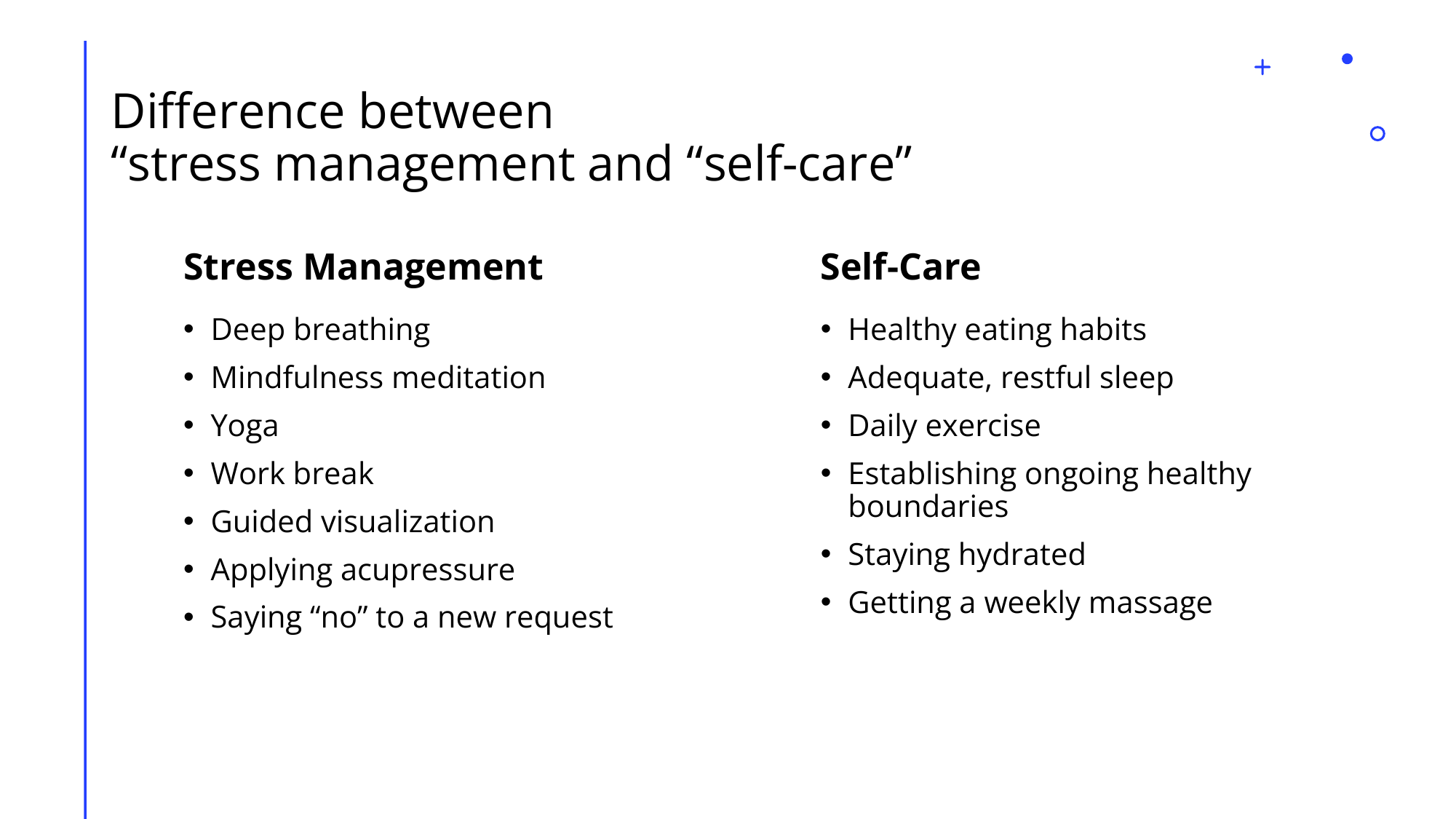

# Difference between “stress management and “self-care”
Stress Management
Self-Care
Deep breathing
Mindfulness meditation
Yoga
Work break
Guided visualization
Applying acupressure
Saying “no” to a new request
Healthy eating habits
Adequate, restful sleep
Daily exercise
Establishing ongoing healthy boundaries
Staying hydrated
Getting a weekly massage